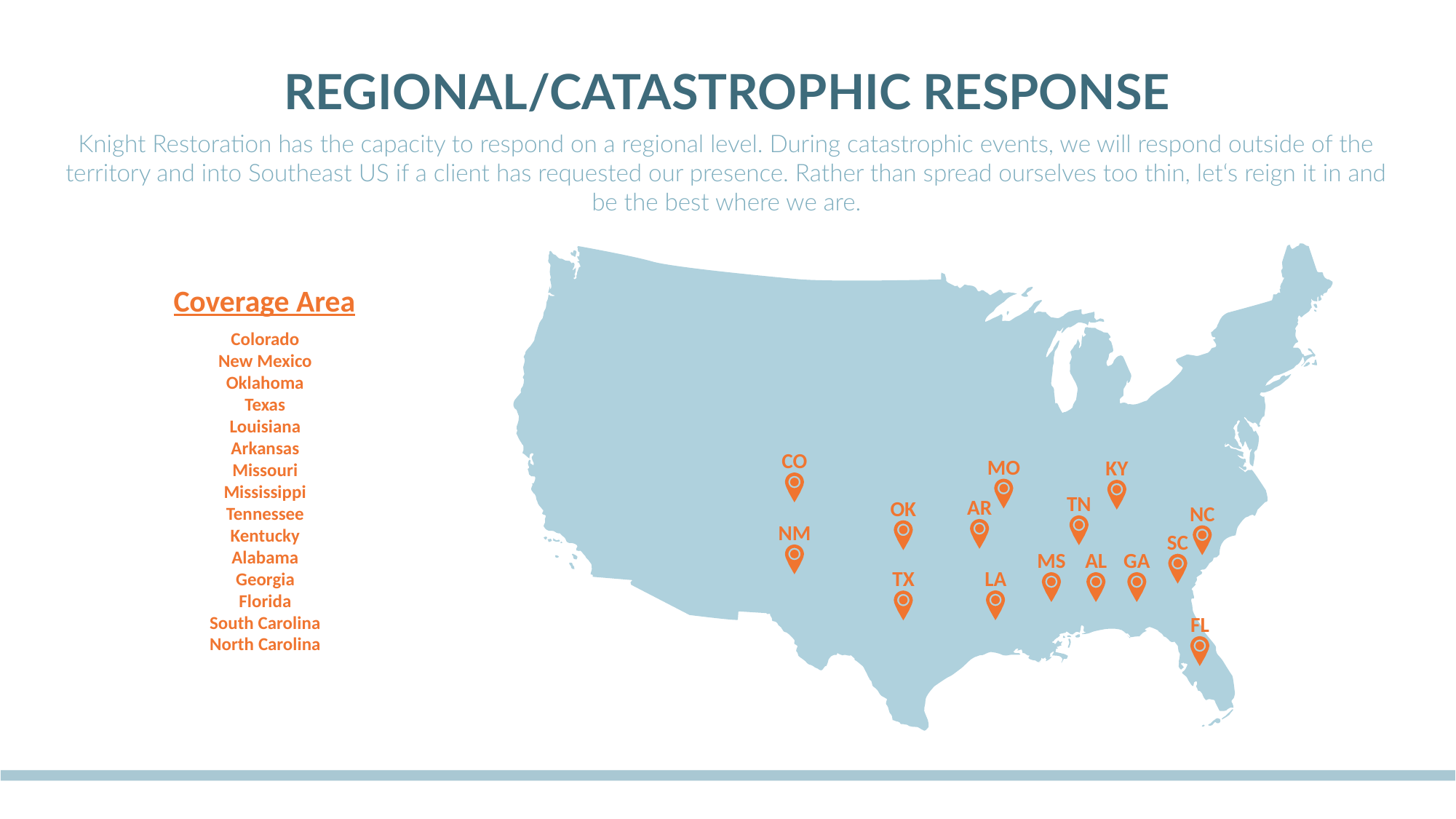

# REGIONAL/CATASTROPHIC RESPONSE
Knight Restoration has the capacity to respond on a regional level. During catastrophic events, we will respond outside of the territory and into Southeast US if a client has requested our presence. Rather than spread ourselves too thin, let‘s reign it in and be the best where we are.

CO

MO

KY

TN

AR

OK

NC

NM

SC

MS

AL

GA

LA

TX

FL

Coverage Area
Colorado
New Mexico
Oklahoma
Texas
Louisiana
Arkansas
Missouri
Mississippi
Tennessee
Kentucky
Alabama
Georgia
Florida
South Carolina
North Carolina